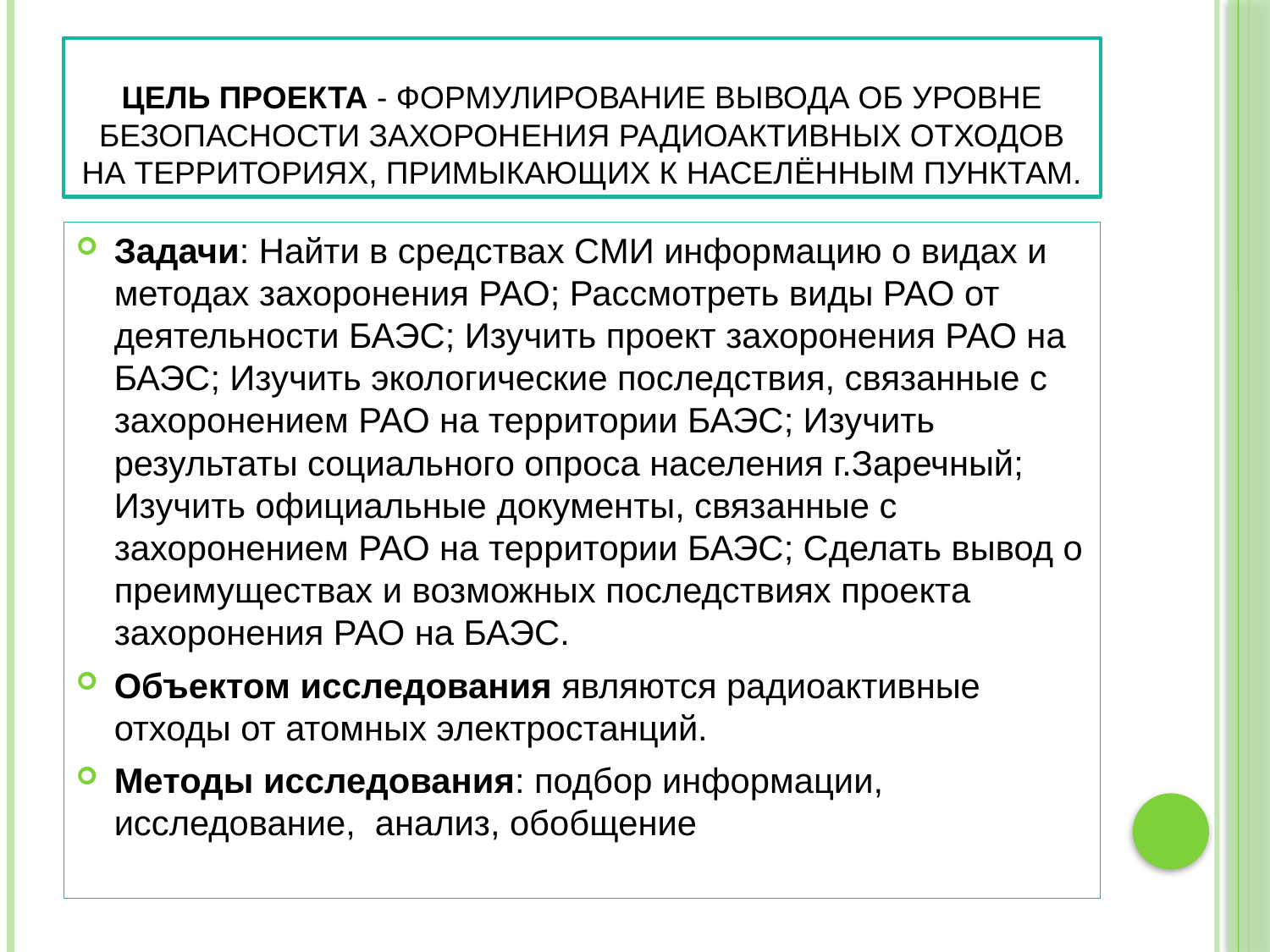

# Цель проекта - формулирование вывода об уровне безопасности захоронения радиоактивных отходов на территориях, примыкающих к населённым пунктам.
Задачи: Найти в средствах СМИ информацию о видах и методах захоронения РАО; Рассмотреть виды РАО от деятельности БАЭС; Изучить проект захоронения РАО на БАЭС; Изучить экологические последствия, связанные с захоронением РАО на территории БАЭС; Изучить результаты социального опроса населения г.Заречный; Изучить официальные документы, связанные с захоронением РАО на территории БАЭС; Сделать вывод о преимуществах и возможных последствиях проекта захоронения РАО на БАЭС.
Объектом исследования являются радиоактивные отходы от атомных электростанций.
Методы исследования: подбор информации, исследование,  анализ, обобщение